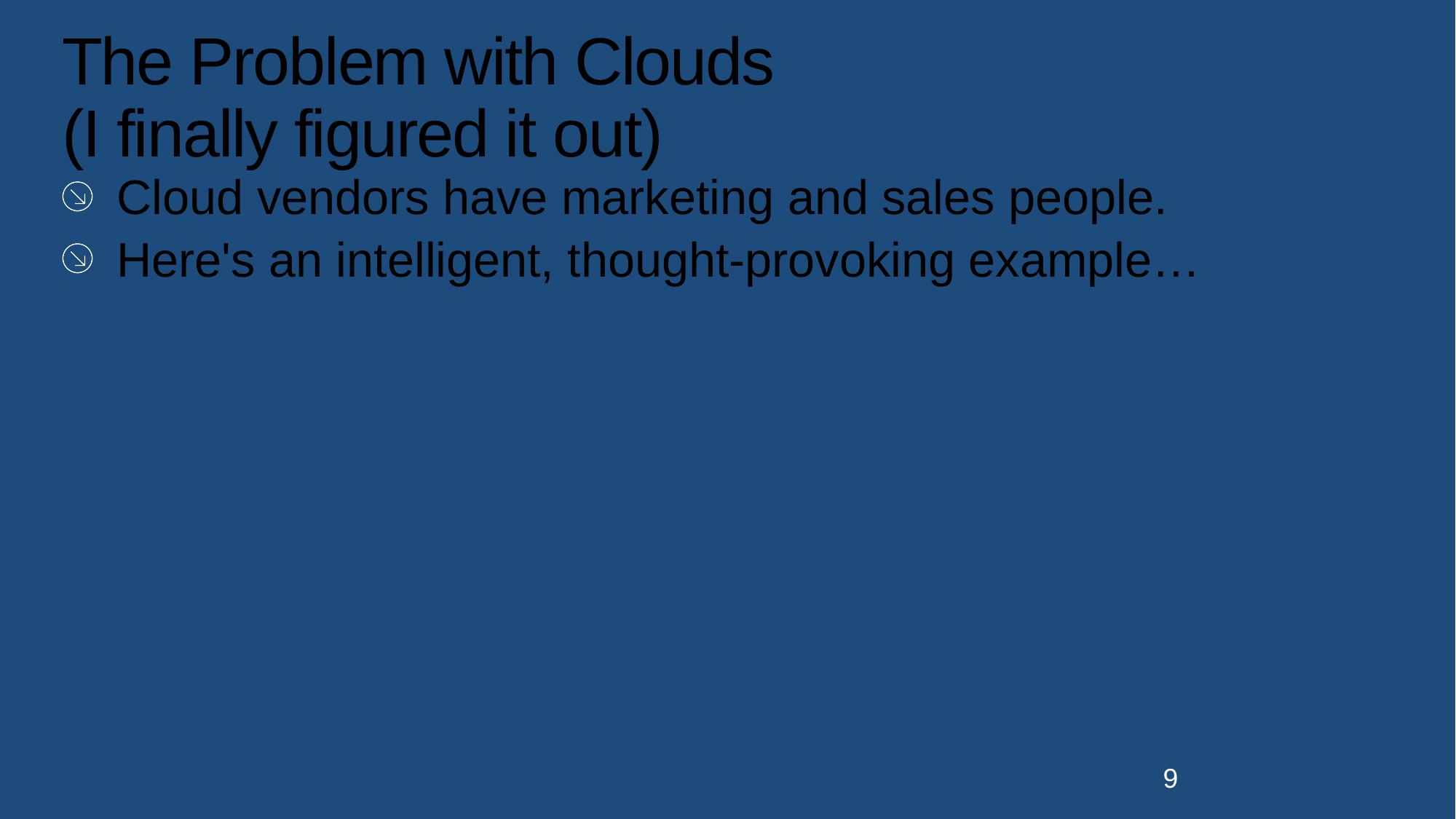

# The Problem with Clouds (I finally figured it out)
Cloud vendors have marketing and sales people.
Here's an intelligent, thought-provoking example…
9